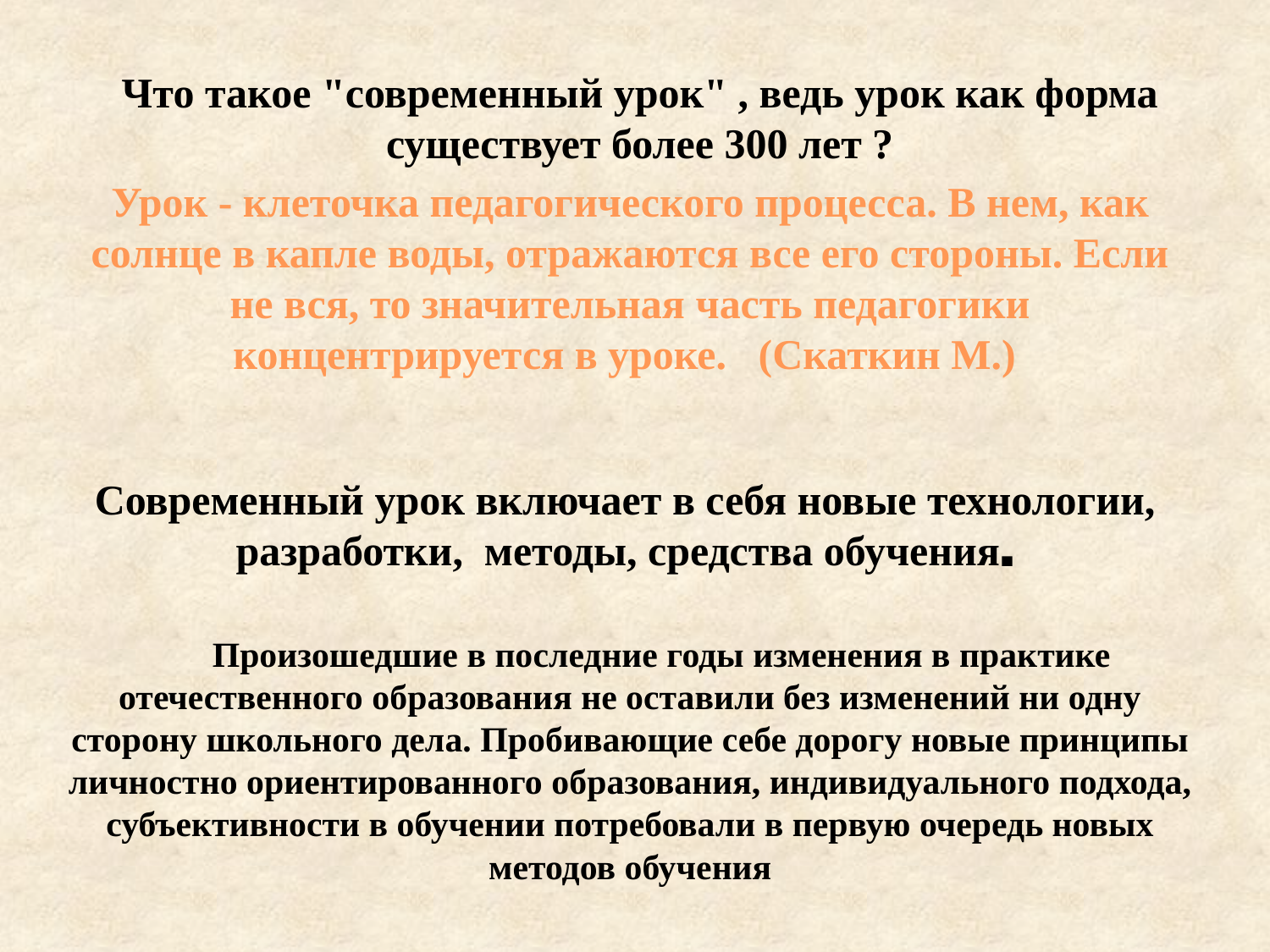

Что такое "современный урок" , ведь урок как форма существует более 300 лет ?

Урок - клеточка педагогического процесса. В нем, как солнце в капле воды, отражаются все его стороны. Если не вся, то значительная часть педагогики концентрируется в уроке.   (Скаткин М.)

Современный урок включает в себя новые технологии, разработки,  методы, средства обучения.
Произошедшие в последние годы изменения в практике отечественного образования не оставили без изменений ни одну сторону школьного дела. Пробивающие себе дорогу новые принципы личностно ориентированного образования, индивидуального подхода, субъективности в обучении потребовали в первую очередь новых методов обучения